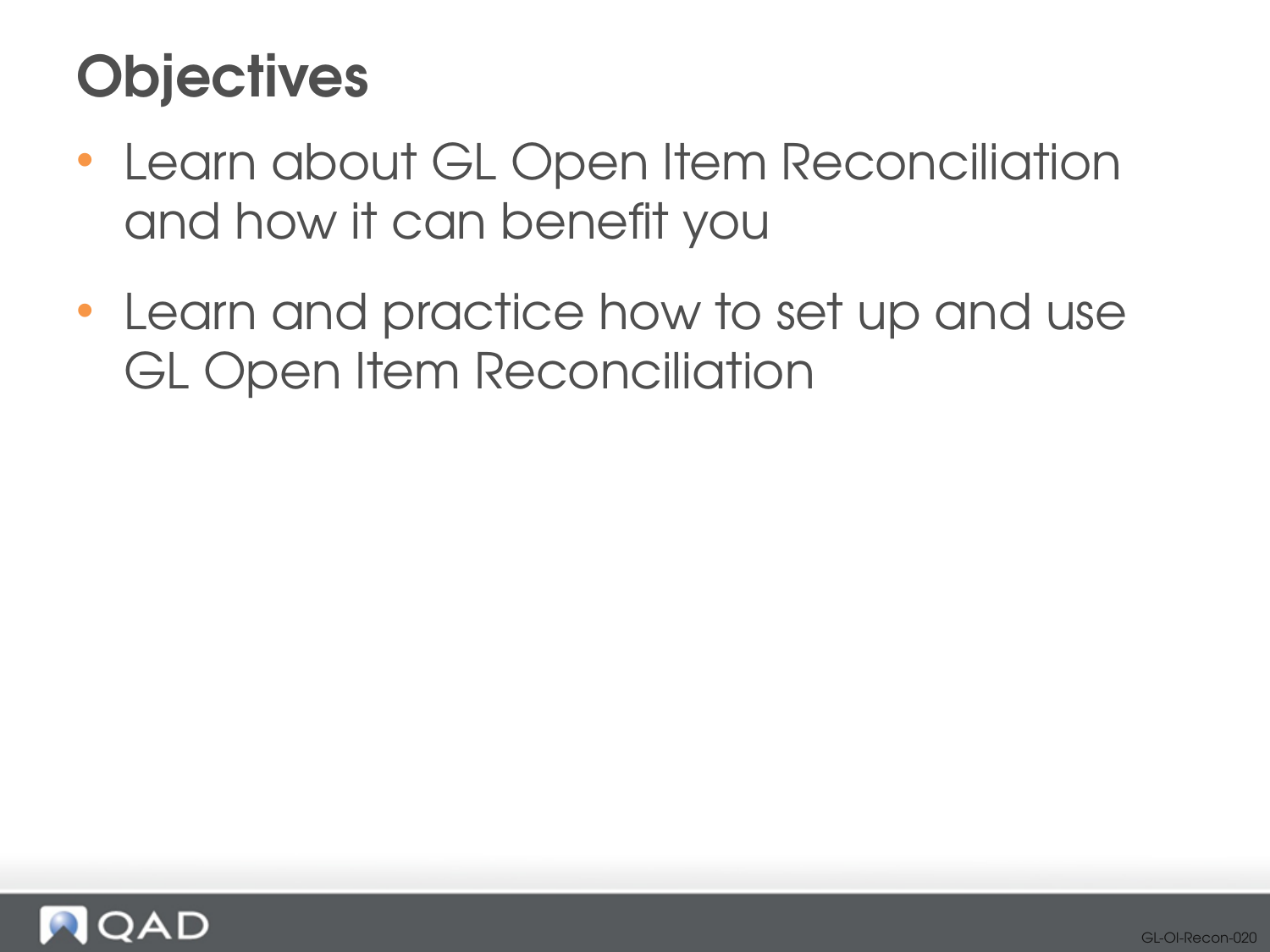

# Objectives
Learn about GL Open Item Reconciliation and how it can benefit you
Learn and practice how to set up and use GL Open Item Reconciliation

GL-OI-Recon-020